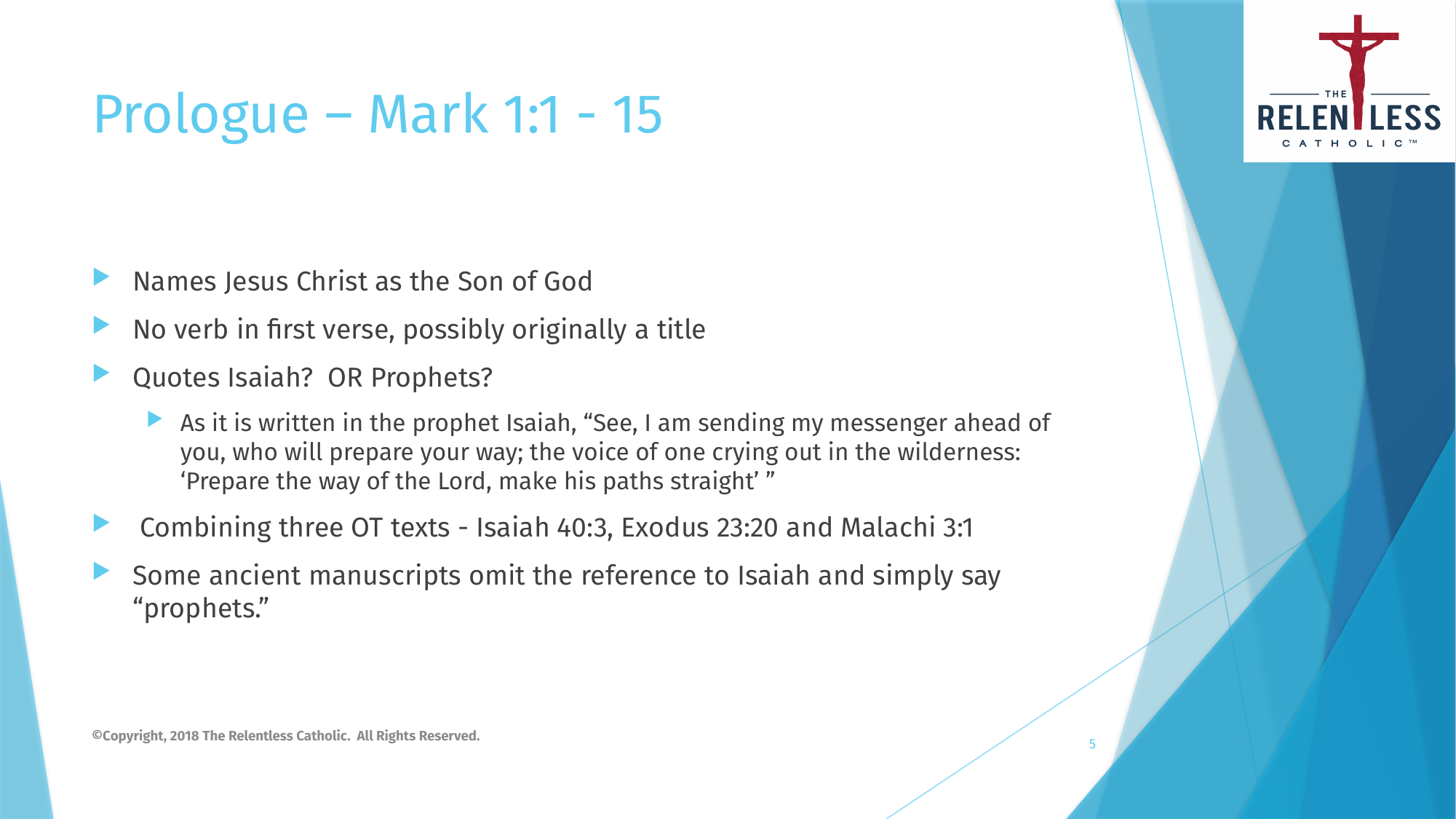

# Prologue – Mark 1:1 - 15
Names Jesus Christ as the Son of God
No verb in first verse, possibly originally a title
Quotes Isaiah?  OR Prophets?
As it is written in the prophet Isaiah, “See, I am sending my messenger ahead of you, who will prepare your way; the voice of one crying out in the wilderness: ‘Prepare the way of the Lord, make his paths straight’ ”
 Combining three OT texts - Isaiah 40:3, Exodus 23:20 and Malachi 3:1
Some ancient manuscripts omit the reference to Isaiah and simply say “prophets.”
©Copyright, 2018 The Relentless Catholic.  All Rights Reserved.

5